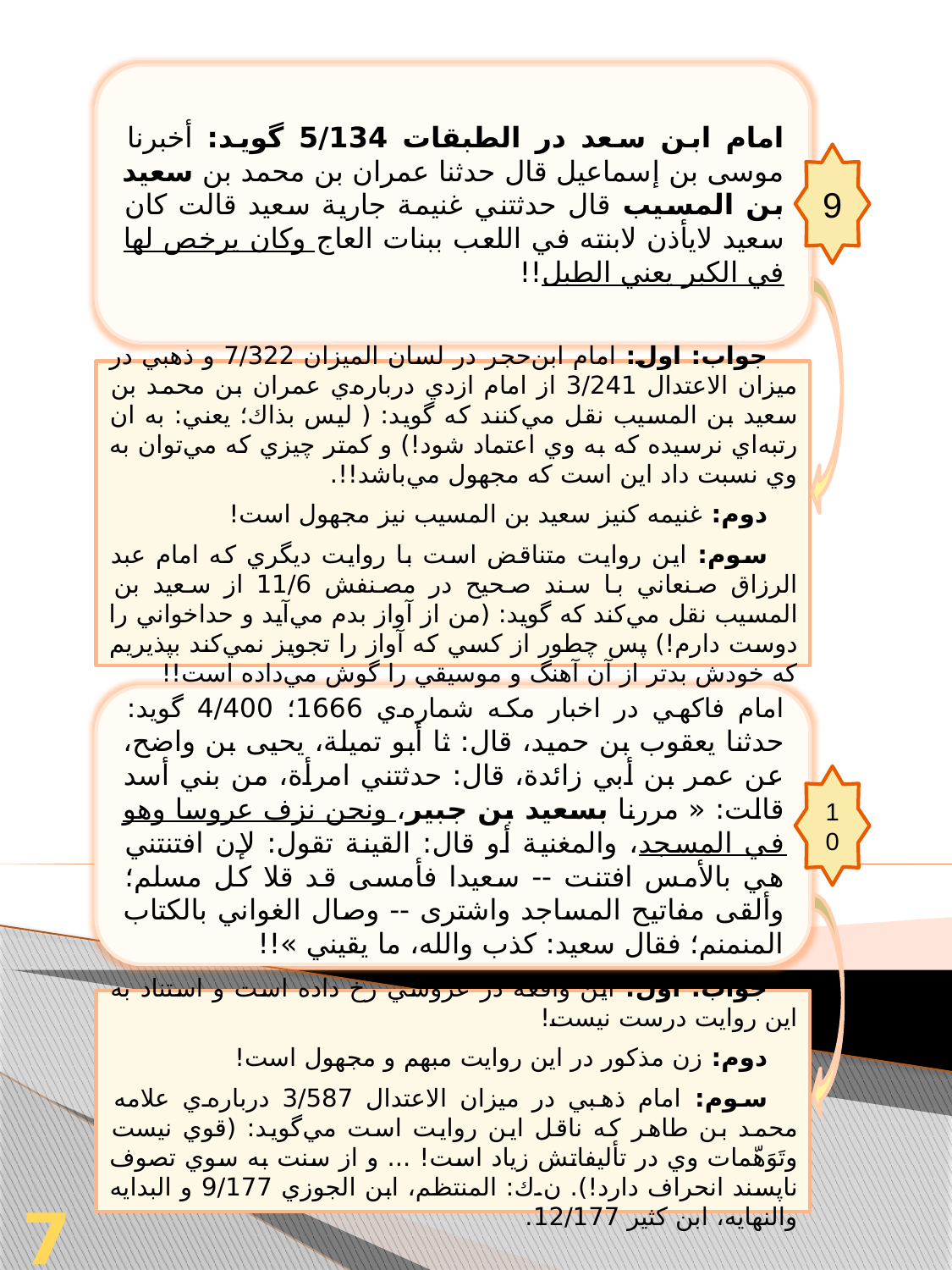

امام ابن سعد در الطبقات 5/134 گويد: أخبرنا موسى بن إسماعيل قال حدثنا عمران بن محمد بن سعيد بن المسيب قال حدثتني غنيمة جارية سعيد قالت كان سعيد لايأذن لابنته في اللعب ببنات العاج وكان يرخص لها في الكبر يعني الطبل!!
9

جواب: اول: امام ابن‌حجر در لسان الميزان 7/322 و ذهبي در ميزان الاعتدال 3/241 از امام ازدي درباره‌ي عمران بن محمد بن سعيد بن المسيب نقل مي‌كنند كه گويد: ( ليس بذاك؛ يعني: به ان رتبه‌اي نرسيده كه به وي اعتماد شود!) و كمتر چيزي كه مي‌توان به وي نسبت داد اين است كه مجهول مي‌باشد!!.
دوم: غنيمه كنيز سعيد بن المسيب نيز مجهول است!
سوم: اين روايت متناقض است با روايت ديگري كه امام عبد الرزاق صنعاني با سند صحيح در مصنفش 11/6 از سعيد بن المسيب نقل مي‌كند كه گويد: (من از آواز بدم مي‌آيد و حداخواني را دوست دارم!) پس چطور از كسي كه آواز را تجويز نمي‌كند بپذيريم كه خودش بدتر از آن آهنگ و موسيقي را گوش مي‌داده است!!
امام فاكهي در اخبار مكه شماره‌ي 1666؛ 4/400 گويد: حدثنا يعقوب بن حميد، قال: ثا أبو تميلة، يحيى بن واضح، عن عمر بن أبي زائدة، قال: حدثتني امرأة، من بني أسد قالت: « مررنا بسعيد بن جبير، ونحن نزف عروسا وهو في المسجد، والمغنية أو قال: القينة تقول: لإن افتنتني هي بالأمس افتنت -- سعيدا فأمسى قد قلا كل مسلم؛ وألقى مفاتيح المساجد واشترى -- وصال الغواني بالكتاب المنمنم؛ فقال سعيد: كذب والله، ما يقيني »!!
10

جواب: اول: اين واقعه در عروسي رخ داده است و استناد به اين روايت درست نيست!
دوم: زن مذكور در اين روايت مبهم و مجهول است!
سوم: امام ذهبي در ميزان الاعتدال 3/587 درباره‌ي علامه محمد بن طاهر كه ناقل اين روايت است مي‌گويد: (قوي نيست وتَوَهّمات وي در تأليفاتش زياد است! ... و از سنت به سوي تصوف ناپسند انحراف دارد!). ن.ك: المنتظم، ابن الجوزي 9/177 و البدايه والنهايه، ابن كثير 12/177.
71